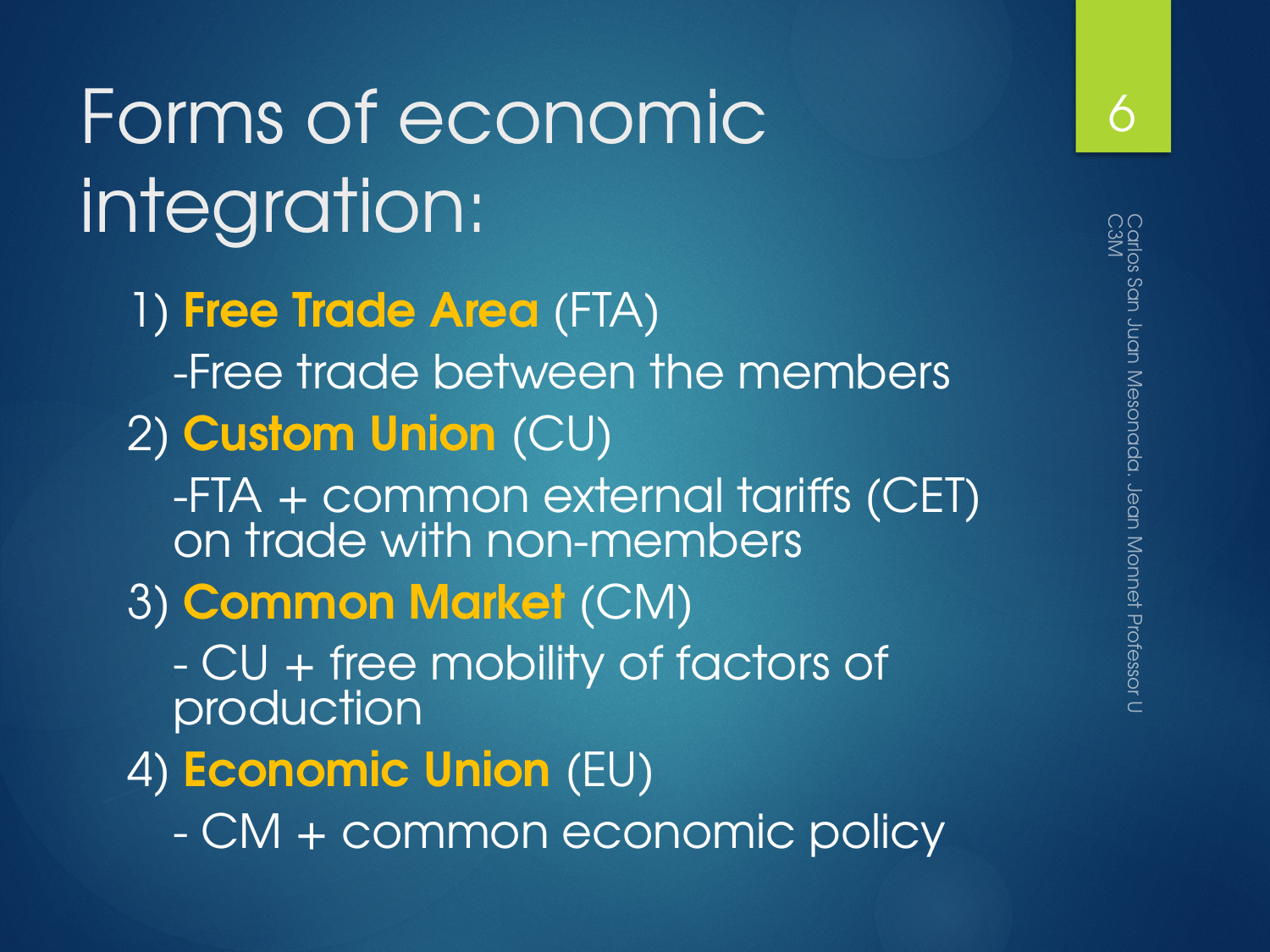

6
# Forms of economic integration:
1) Free Trade Area (FTA)
	-Free trade between the members
2) Custom Union (CU)
	-FTA + common external tariffs (CET) on trade with non-members
3) Common Market (CM)
	- CU + free mobility of factors of production
4) Economic Union (EU)
	- CM + common economic policy

Carlos San Juan Mesonada. Jean Monnet Professor UC3M